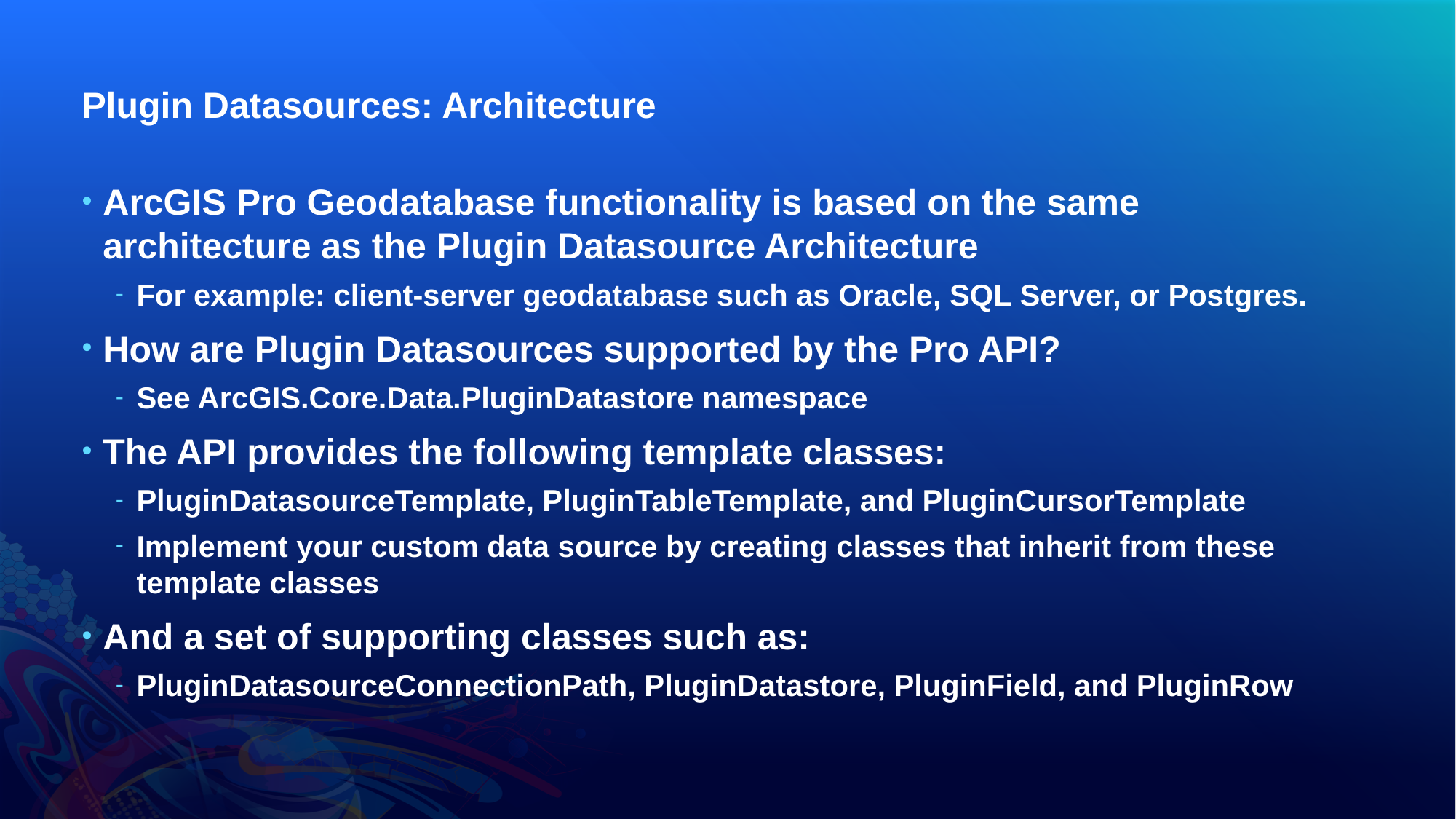

# Plugin Datasources: Architecture
ArcGIS Pro Geodatabase functionality is based on the same architecture as the Plugin Datasource Architecture
For example: client-server geodatabase such as Oracle, SQL Server, or Postgres.
How are Plugin Datasources supported by the Pro API?
See ArcGIS.Core.Data.PluginDatastore namespace
The API provides the following template classes:
PluginDatasourceTemplate, PluginTableTemplate, and PluginCursorTemplate
Implement your custom data source by creating classes that inherit from these template classes
And a set of supporting classes such as:
PluginDatasourceConnectionPath, PluginDatastore, PluginField, and PluginRow